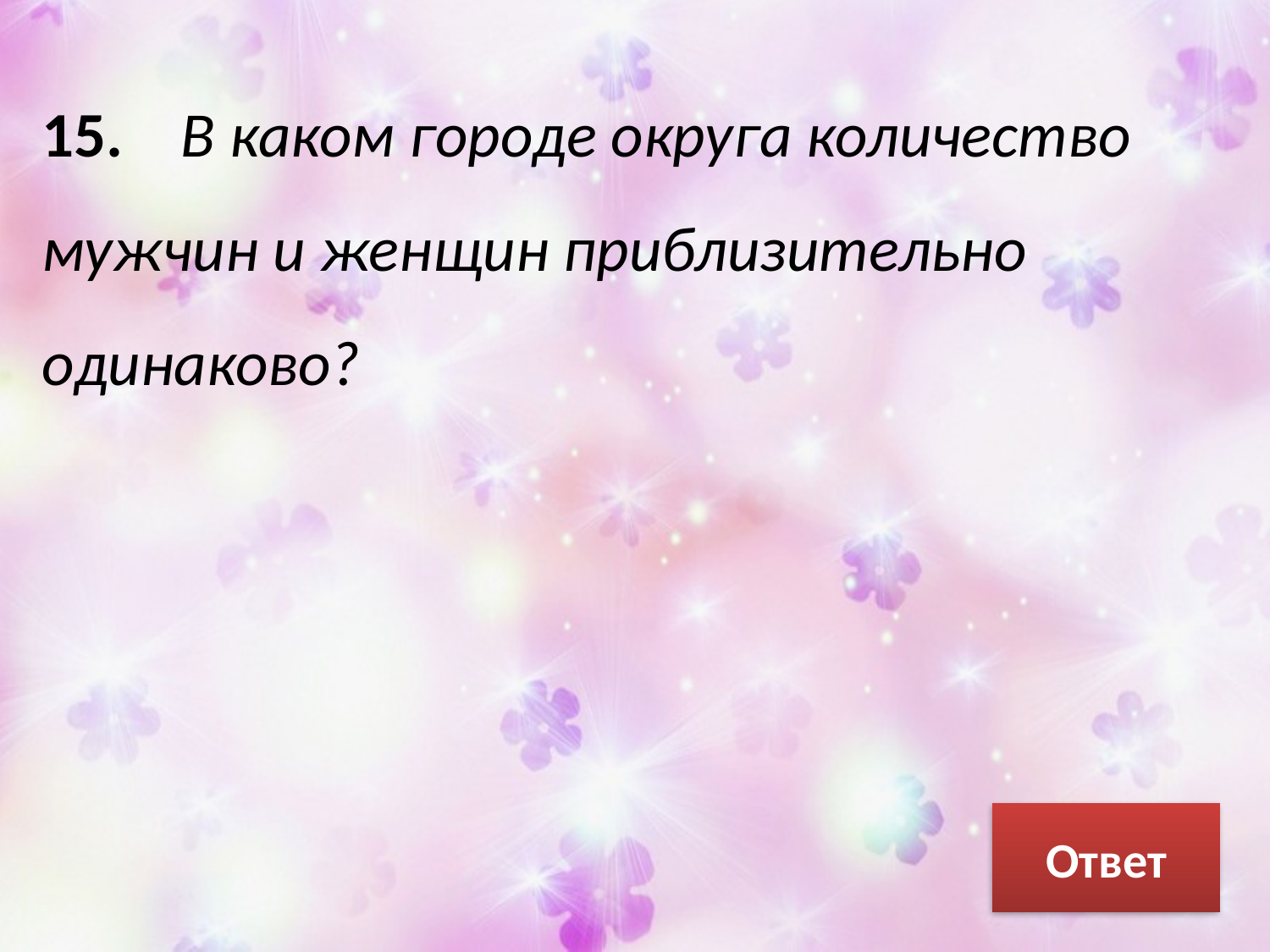

15.    В каком городе округа количество мужчин и женщин приблизительно одинаково?
Ответ